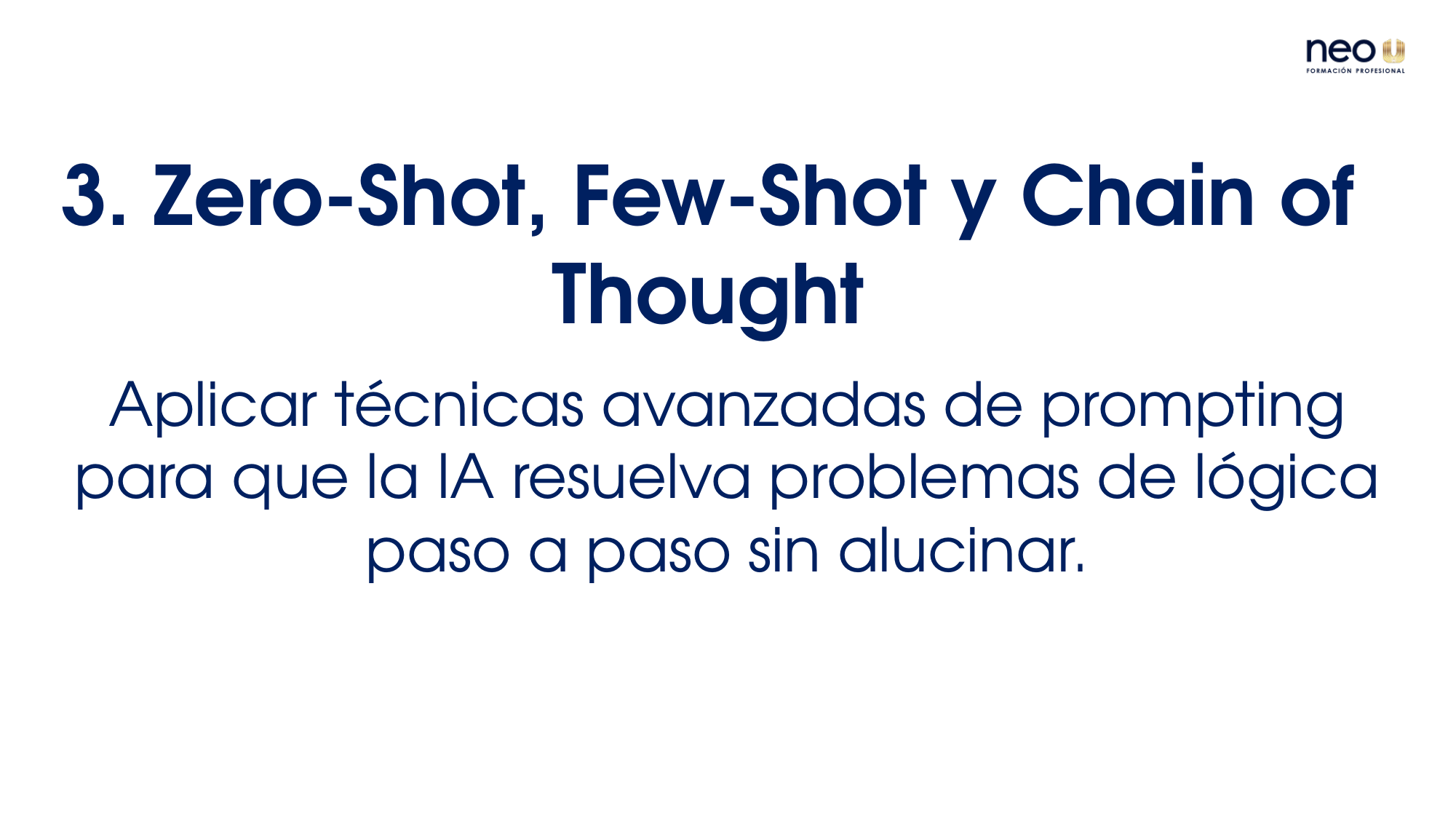

3. Zero-Shot, Few-Shot y Chain of Thought
Aplicar técnicas avanzadas de prompting para que la IA resuelva problemas de lógica paso a paso sin alucinar.